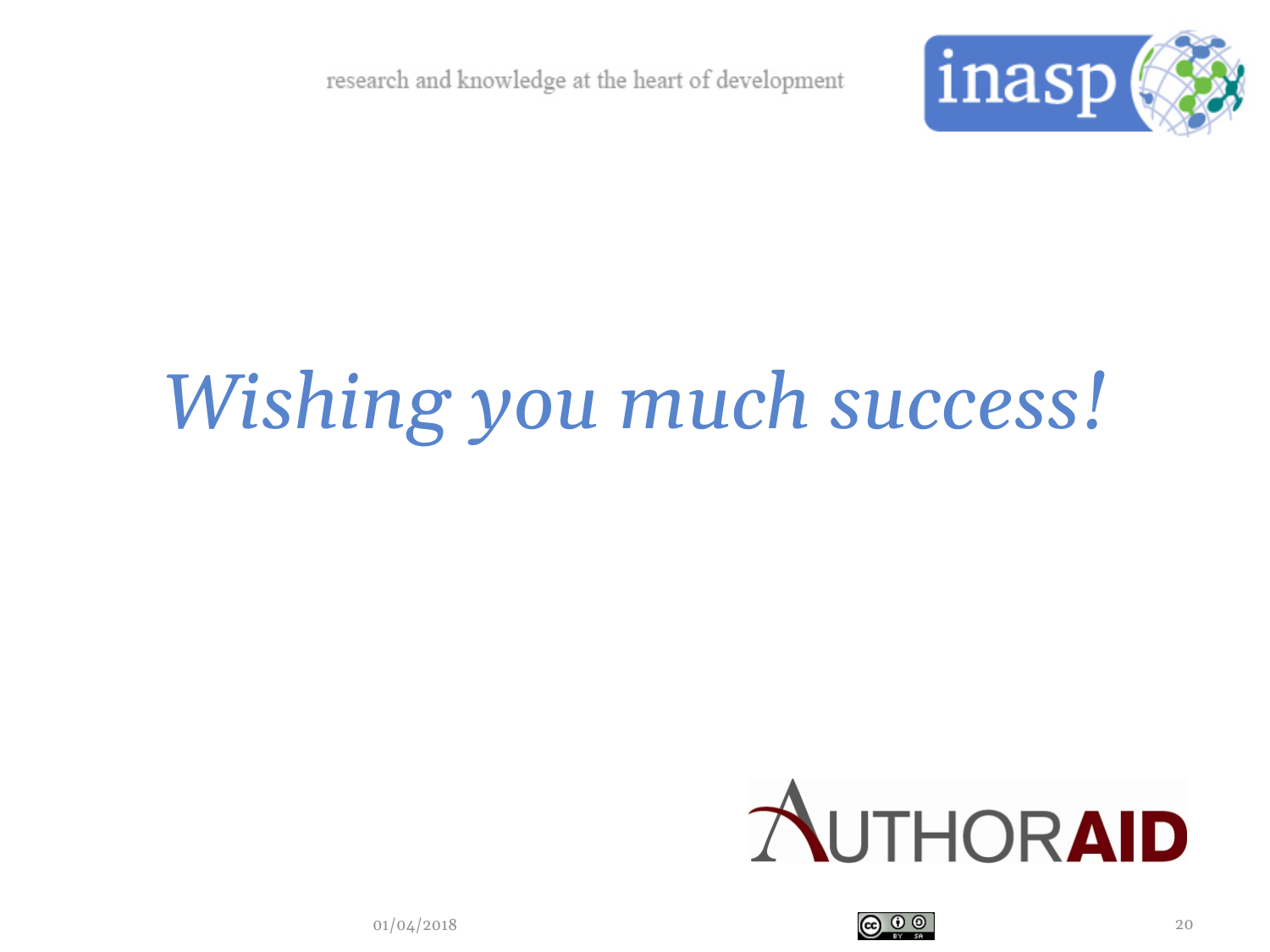

# Wishing you much success!
01/04/2018

20